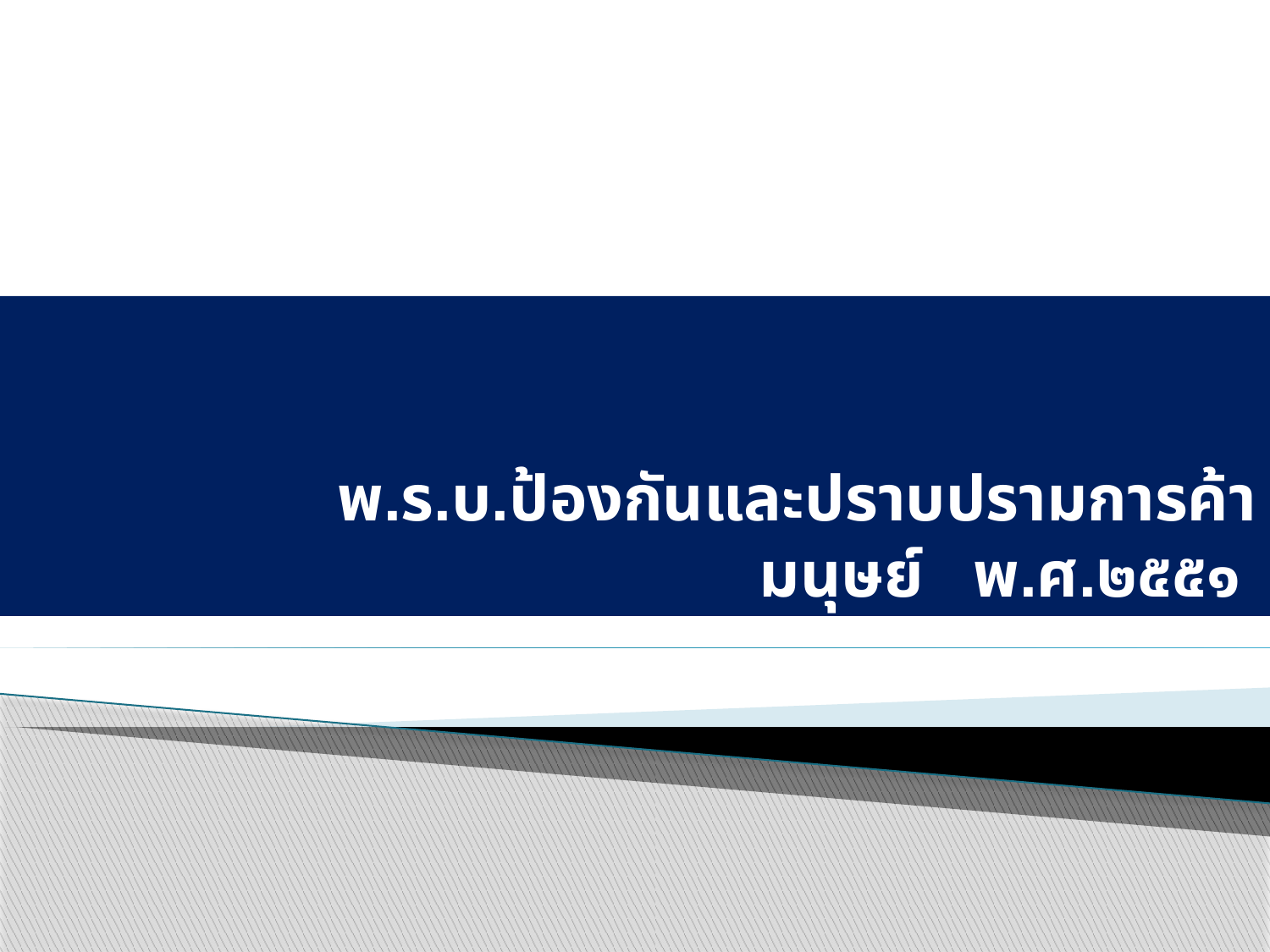

# พ.ร.บ.ป้องกันและปราบปรามการค้ามนุษย์   พ.ศ.๒๕๕๑